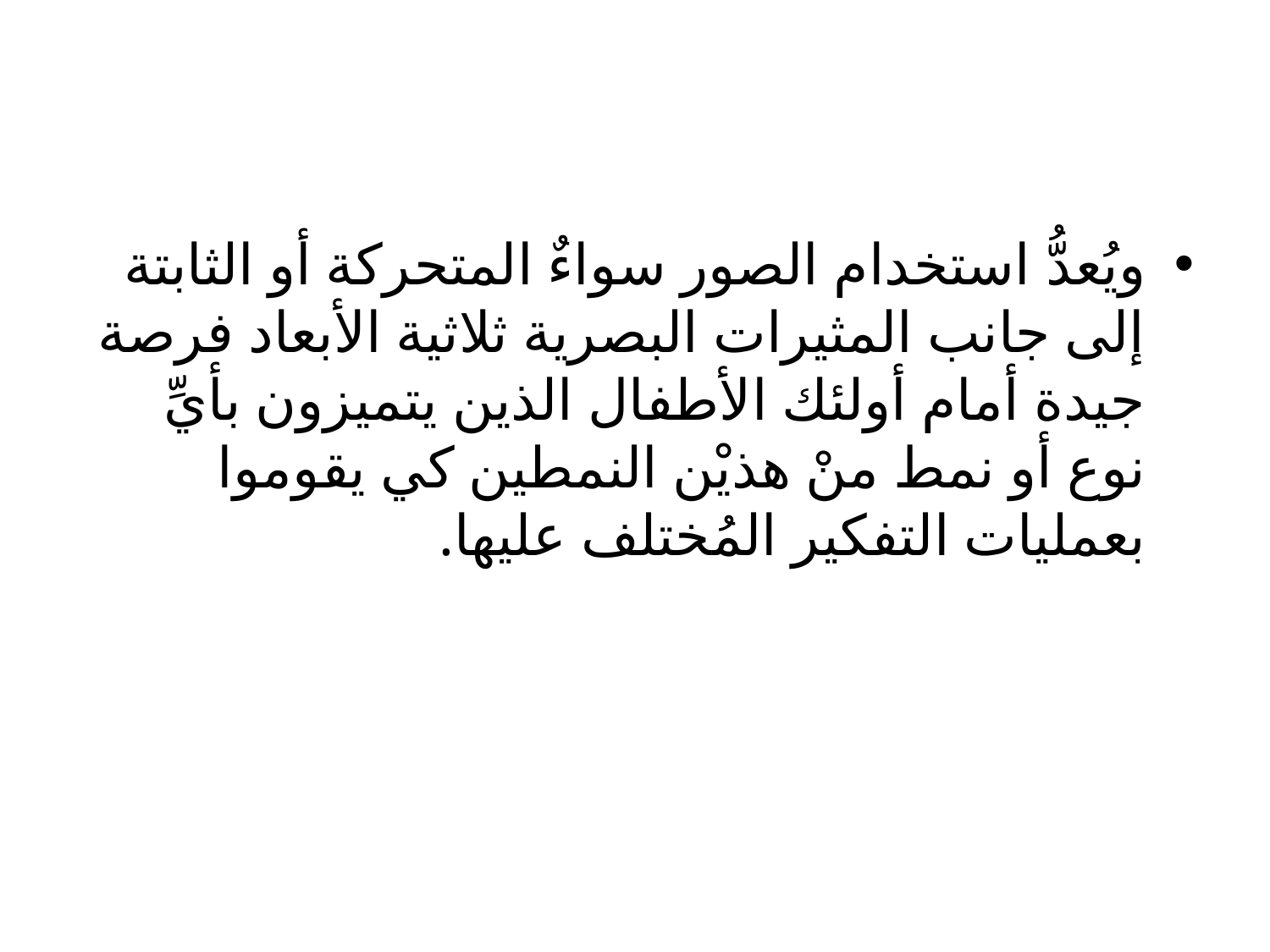

ويُعدُّ استخدام الصور سواءٌ المتحركة أو الثابتة إلى جانب المثيرات البصرية ثلاثية الأبعاد فرصة جيدة أمام أولئك الأطفال الذين يتميزون بأيِّ نوع أو نمط منْ هذيْن النمطين كي يقوموا بعمليات التفكير المُختلف عليها.